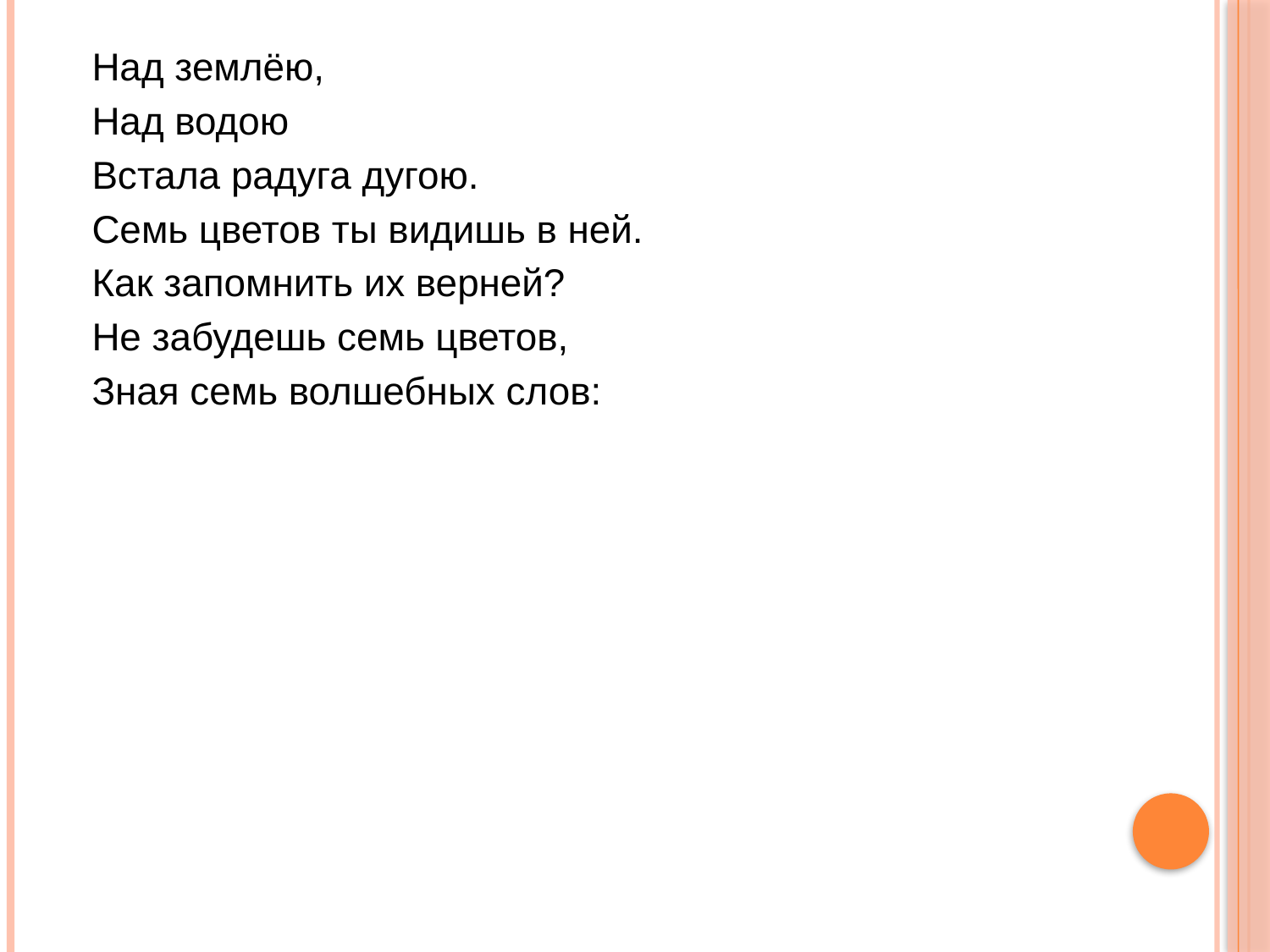

Над землёю,
Над водою
Встала радуга дугою.
Семь цветов ты видишь в ней.
Как запомнить их верней?
Не забудешь семь цветов,
Зная семь волшебных слов: